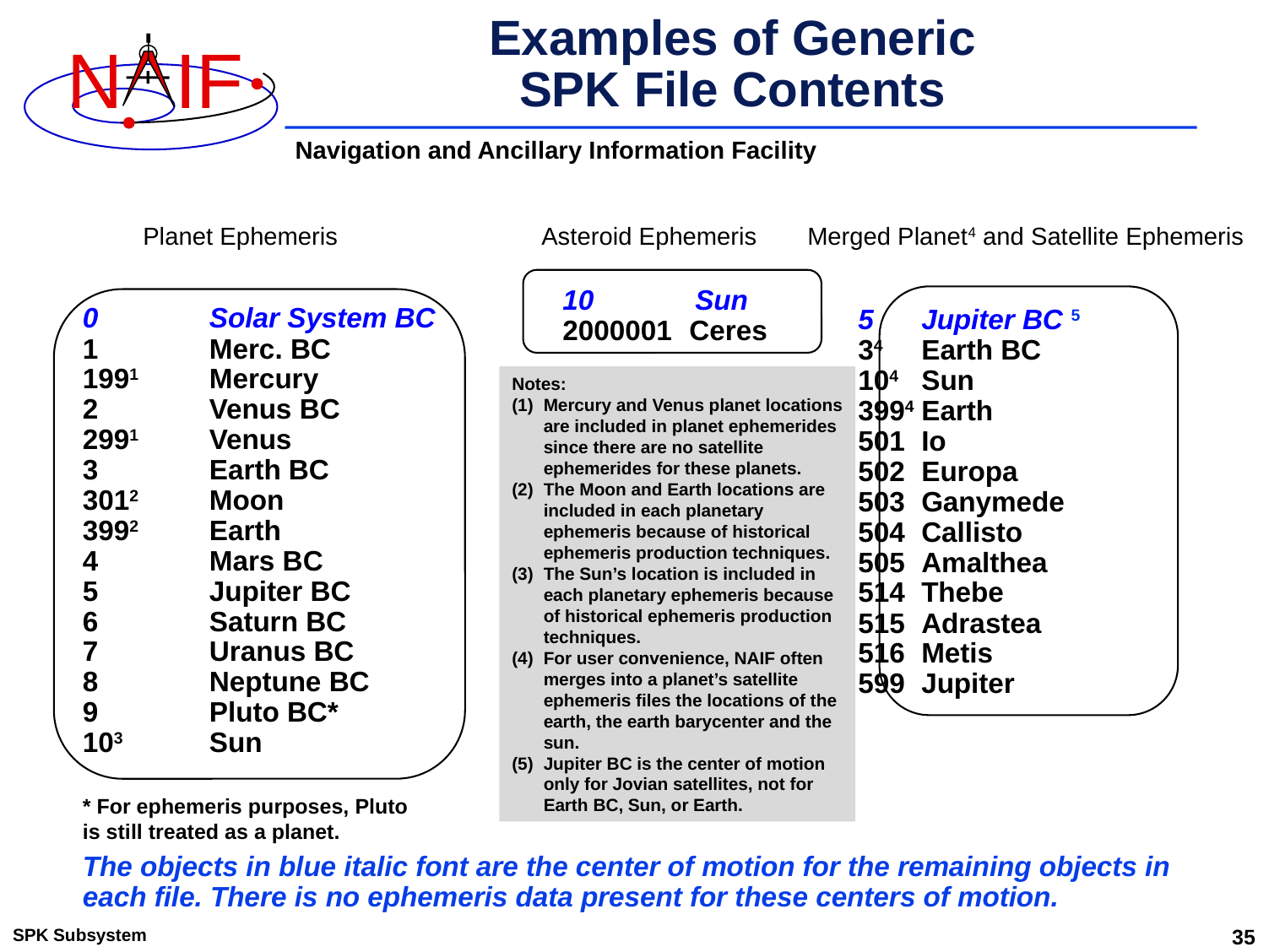

# Examples of Generic SPK File Contents
Planet Ephemeris
Asteroid Ephemeris
Merged Planet4 and Satellite Ephemeris

10             Sun
2000001	Ceres

0	Solar System BC
1	Merc. BC
1991	Mercury
2	Venus BC
2991	Venus
3	Earth BC
3012	Moon
3992	Earth
4	Mars BC
5	Jupiter BC
6	Saturn BC
7	Uranus BC
8	Neptune BC
9	Pluto BC*
103	Sun
5	Jupiter BC 5
34	Earth BC
104	Sun
3994	Earth
501	Io
502	Europa
503	Ganymede
Callisto
Amalthea
Thebe
Adrastea
Metis
599	Jupiter
Notes:
Mercury and Venus planet locations are included in planet ephemerides since there are no satellite ephemerides for these planets.
The Moon and Earth locations are included in each planetary ephemeris because of historical ephemeris production techniques.
The Sun’s location is included in each planetary ephemeris because of historical ephemeris production techniques.
For user convenience, NAIF often merges into a planet’s satellite ephemeris files the locations of the  earth, the earth barycenter and the sun.
Jupiter BC is the center of motion only for Jovian satellites, not for Earth BC, Sun, or Earth.
* For ephemeris purposes, Pluto is still treated as a planet.
The objects in blue italic font are the center of motion for the remaining objects in each file. There is no ephemeris data present for these centers of motion.
SPK Subsystem
35